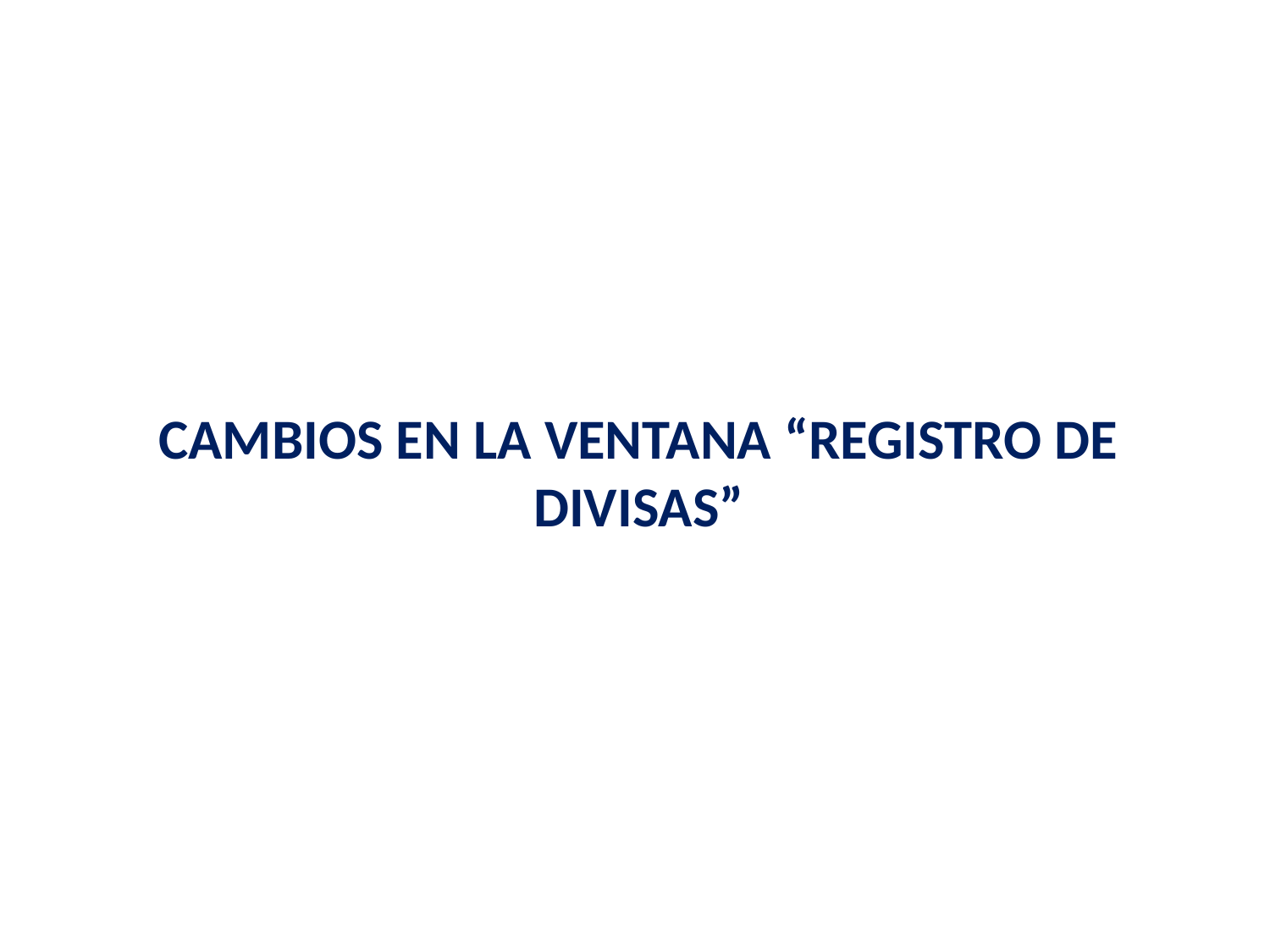

CAMBIOS EN LA VENTANA “REGISTRO DE DIVISAS”